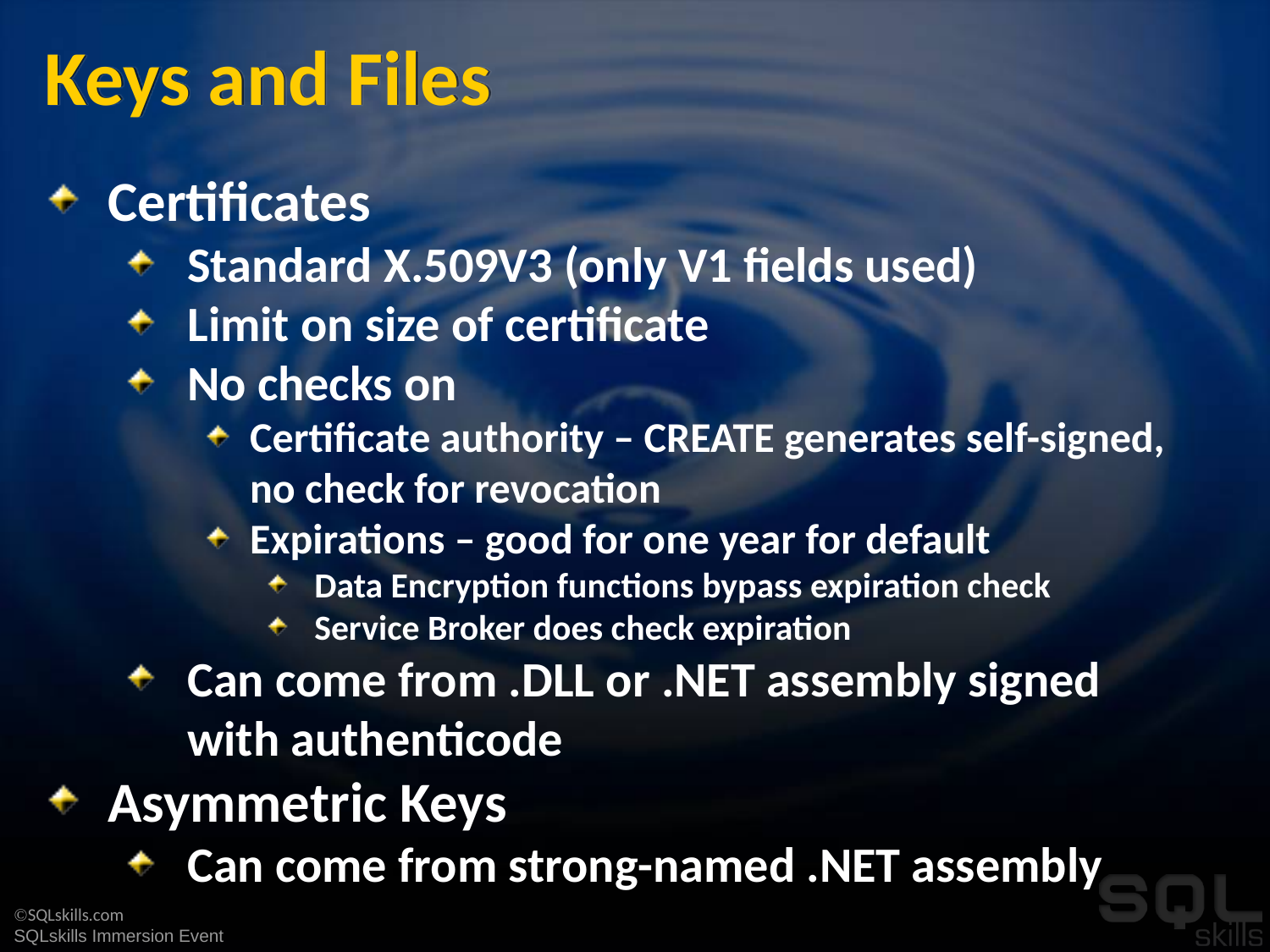

# Keys and Files
Certificates
Standard X.509V3 (only V1 fields used)
Limit on size of certificate
No checks on
Certificate authority – CREATE generates self-signed, no check for revocation
Expirations – good for one year for default
Data Encryption functions bypass expiration check
Service Broker does check expiration
Can come from .DLL or .NET assembly signed with authenticode
Asymmetric Keys
Can come from strong-named .NET assembly